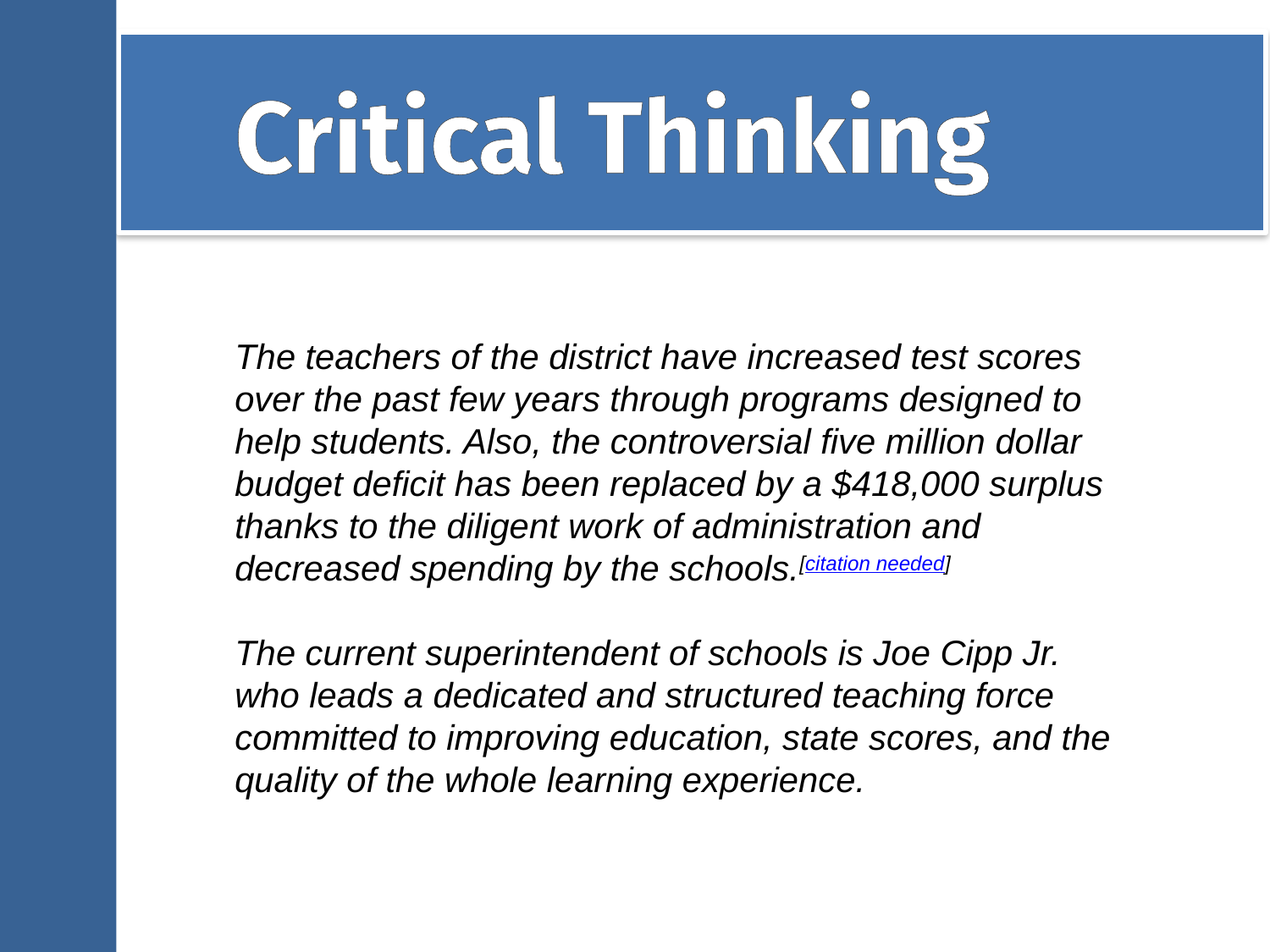

# Critical Thinking
The teachers of the district have increased test scores over the past few years through programs designed to help students. Also, the controversial five million dollar budget deficit has been replaced by a $418,000 surplus thanks to the diligent work of administration and decreased spending by the schools.[citation needed]

The current superintendent of schools is Joe Cipp Jr. who leads a dedicated and structured teaching force committed to improving education, state scores, and the quality of the whole learning experience.